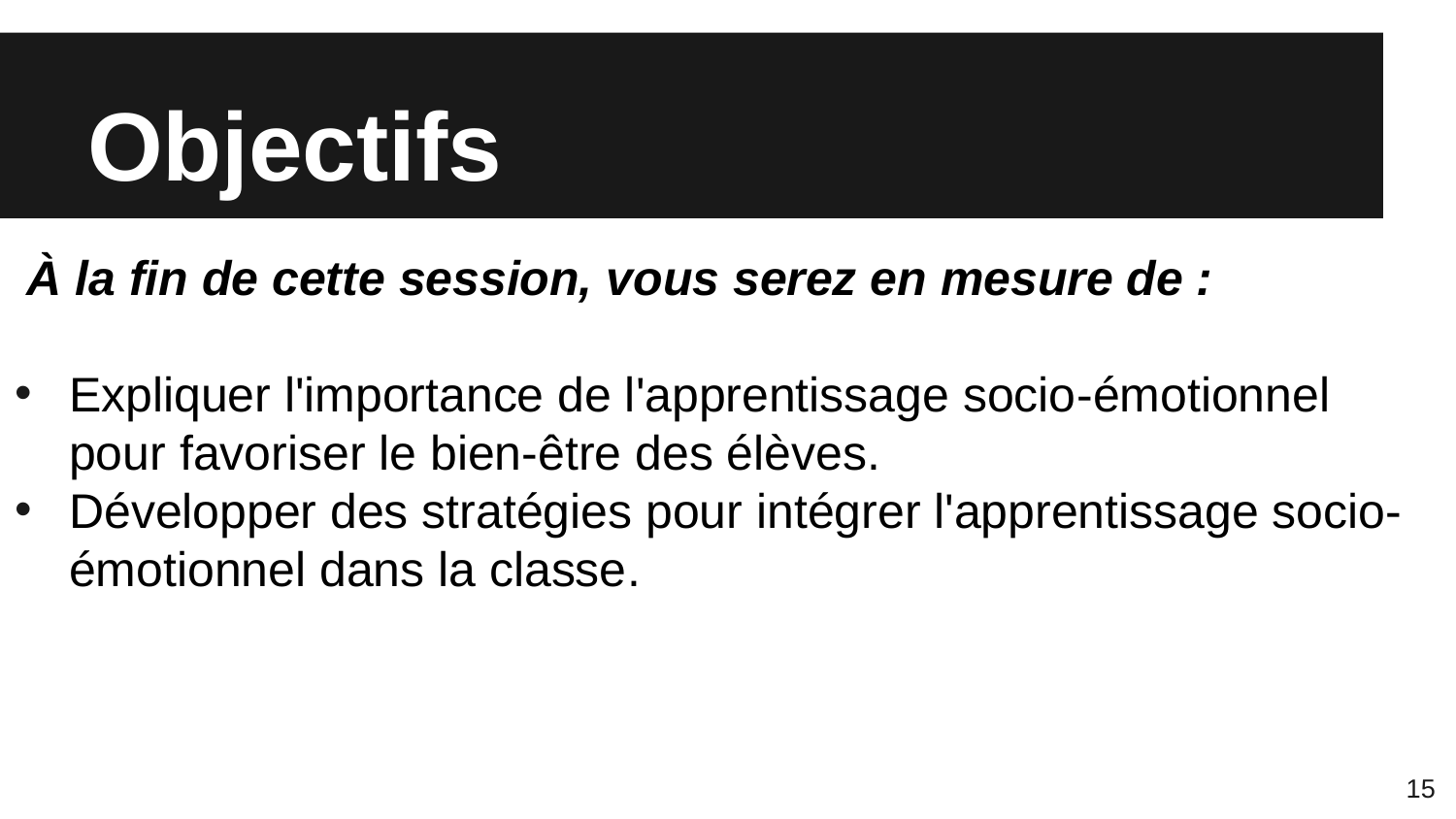

# Objectifs
À la fin de cette session, vous serez en mesure de :

Expliquer l'importance de l'apprentissage socio-émotionnel pour favoriser le bien-être des élèves.
Développer des stratégies pour intégrer l'apprentissage socio-émotionnel dans la classe.

15